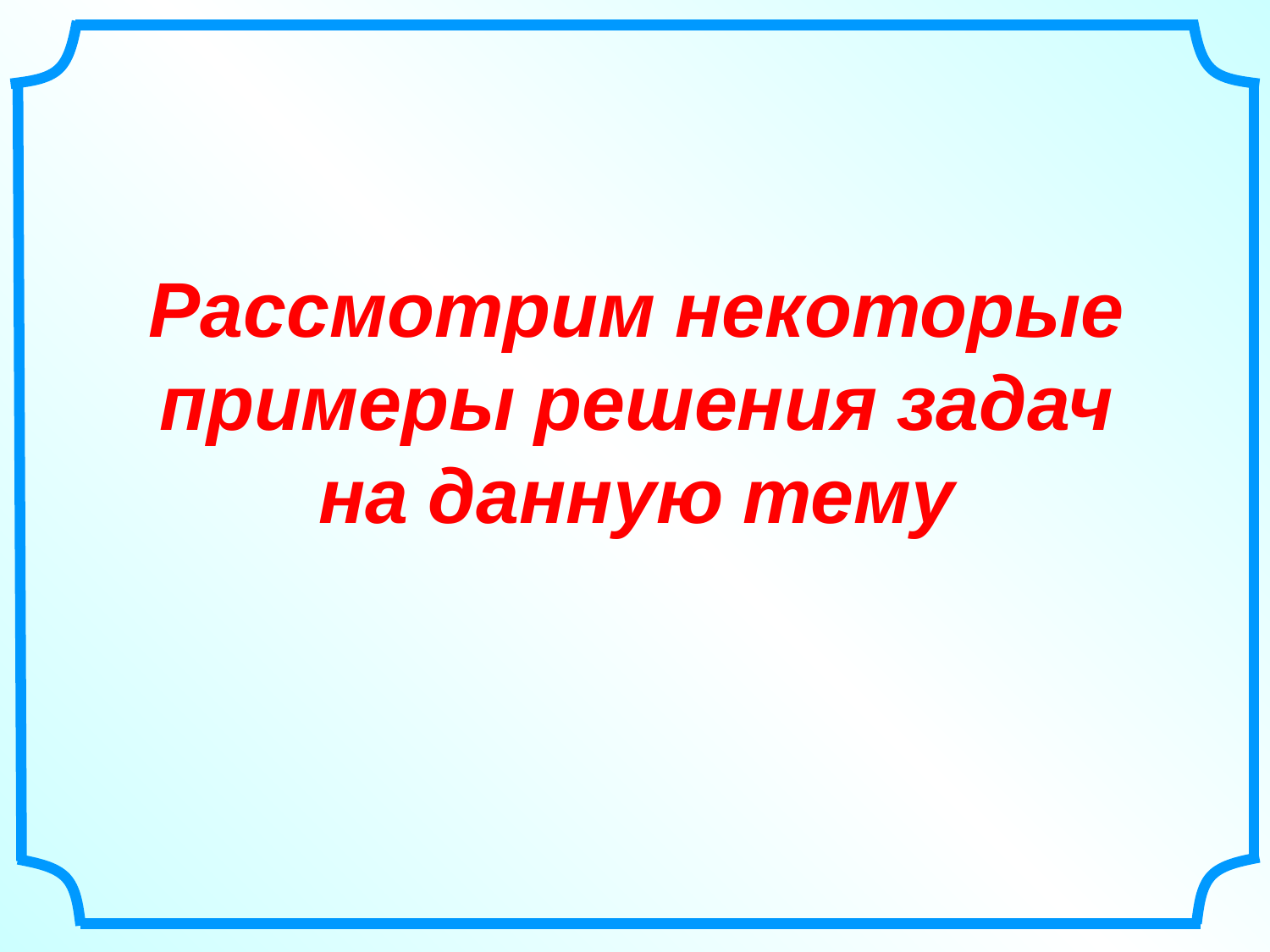

Рассмотрим некоторые примеры решения задач на данную тему